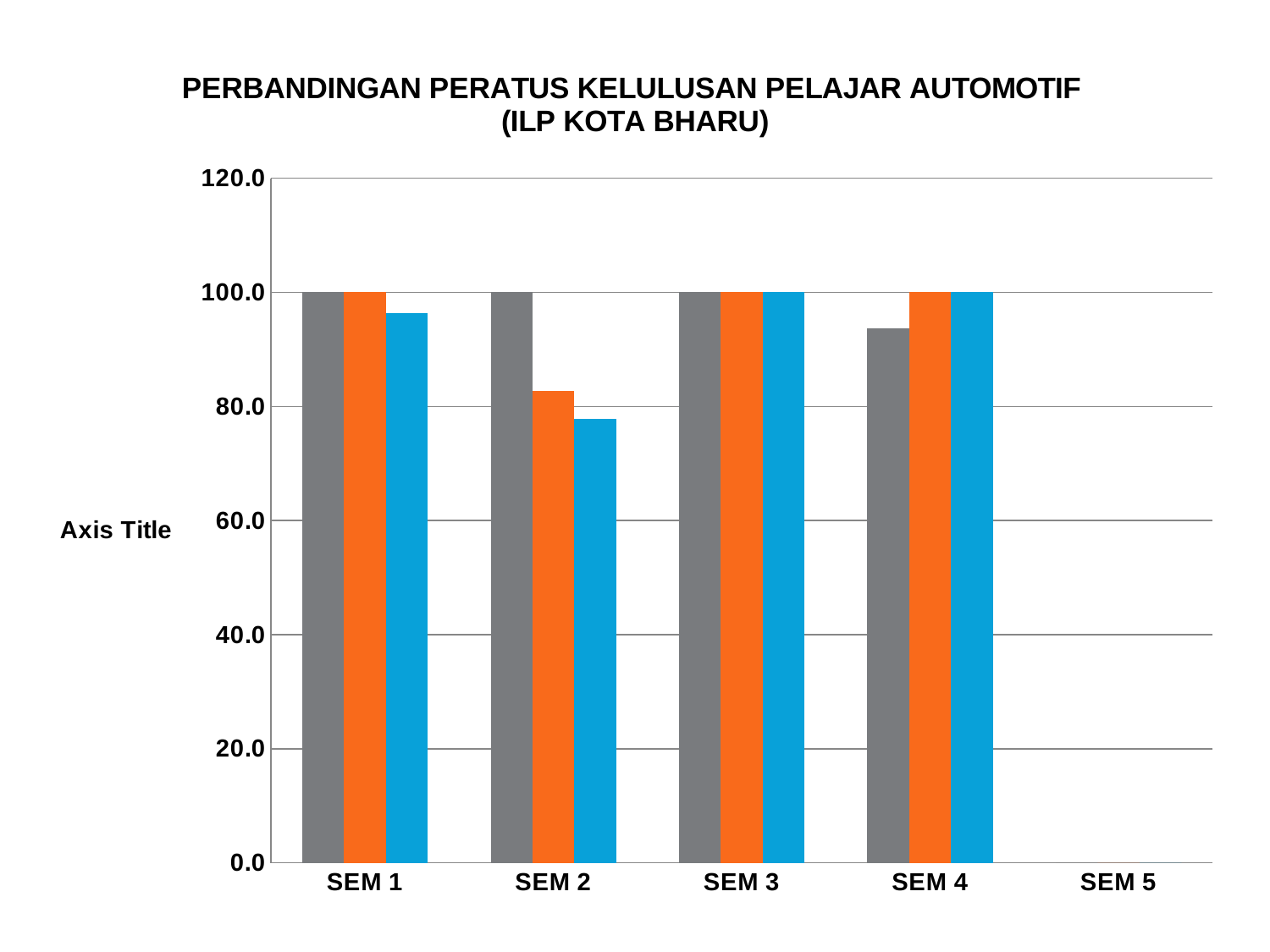

### Chart: PERBANDINGAN PERATUS KELULUSAN PELAJAR AUTOMOTIF
(ILP KOTA BHARU)

| Category | 2/2013 | 1/2014 | 2/2014 |
|---|---|---|---|
| SEM 1 | 100.0 | 100.0 | 96.2962962962963 |
| SEM 2 | 100.0 | 82.75862068965522 | 77.77777777777774 |
| SEM 3 | 100.0 | 100.0 | 100.0 |
| SEM 4 | 93.75 | 100.0 | 100.0 |
| SEM 5 | 0.0 | 0.0 | 0.0 |